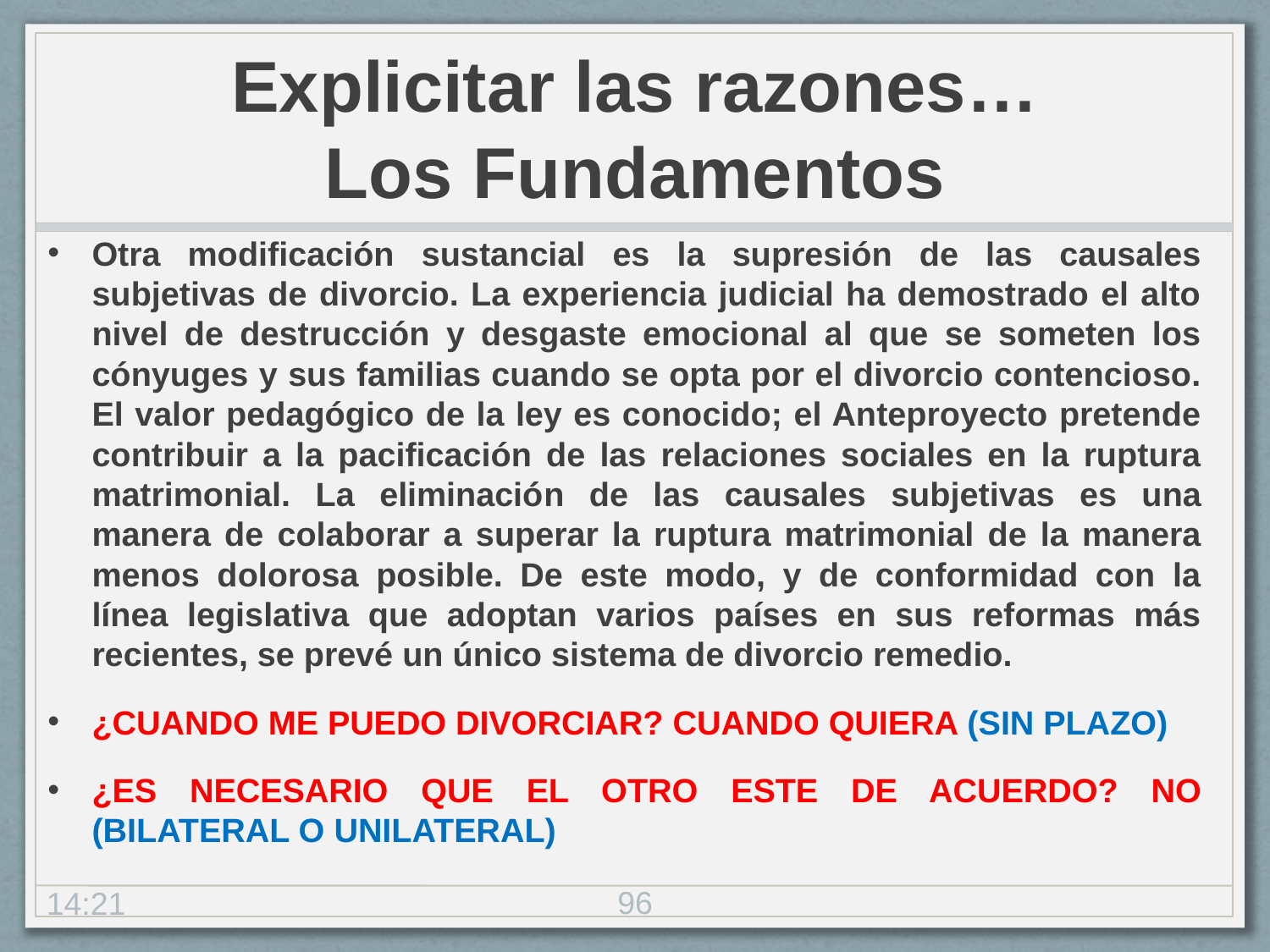

# Explicitar las razones… Los Fundamentos
Otra modificación sustancial es la supresión de las causales subjetivas de divorcio. La experiencia judicial ha demostrado el alto nivel de destrucción y desgaste emocional al que se someten los cónyuges y sus familias cuando se opta por el divorcio contencioso. El valor pedagógico de la ley es conocido; el Anteproyecto pretende contribuir a la pacificación de las relaciones sociales en la ruptura matrimonial. La eliminació́n de las causales subjetivas es una manera de colaborar a superar la ruptura matrimonial de la manera menos dolorosa posible. De este modo, y de conformidad con la línea legislativa que adoptan varios países en sus reformas más recientes, se prevé un único sistema de divorcio remedio.
¿CUANDO ME PUEDO DIVORCIAR? CUANDO QUIERA (SIN PLAZO)
¿ES NECESARIO QUE EL OTRO ESTE DE ACUERDO? NO (BILATERAL O UNILATERAL)
96
14:21